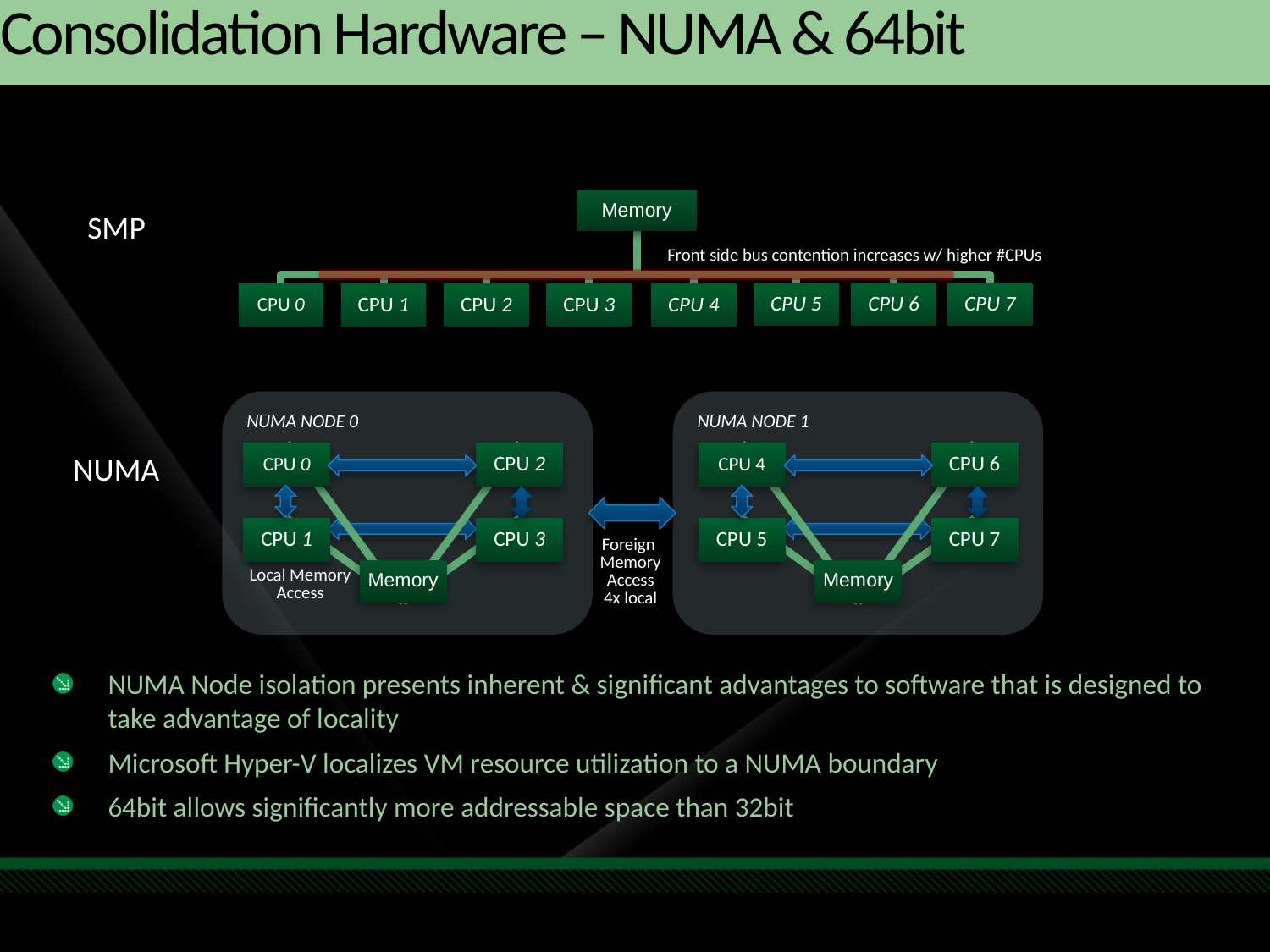

# Consolidation Hardware – NUMA & 64bit
Memory
CPU 0
CPU 1
CPU 2
CPU 3
CPU 4
CPU 5
CPU 6
CPU 7
SMP
Front side bus contention increases w/ higher #CPUs

Memory
CPU 0
CPU 1
CPU 2
CPU 3
Memory
CPU 4
CPU 5
CPU 6
CPU 7
NUMA NODE 0
NUMA NODE 1

Foreign
Memory
 Access
4x local
Local Memory Access
NUMA
NUMA Node isolation presents inherent & significant advantages to software that is designed to take advantage of locality
Microsoft Hyper-V localizes VM resource utilization to a NUMA boundary
64bit allows significantly more addressable space than 32bit